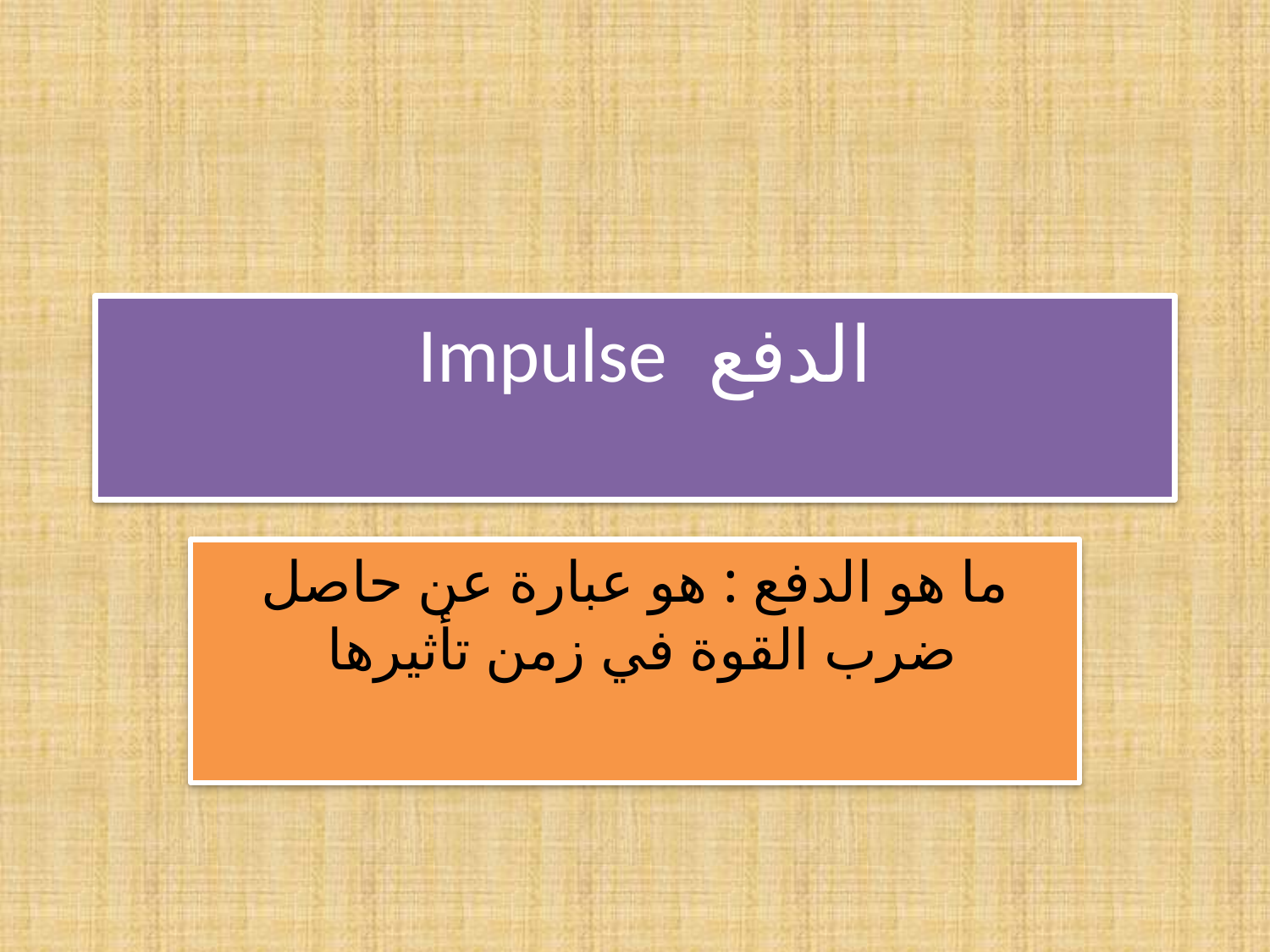

# الدفع  Impulse
ما هو الدفع : هو عبارة عن حاصل ضرب القوة في زمن تأثيرها